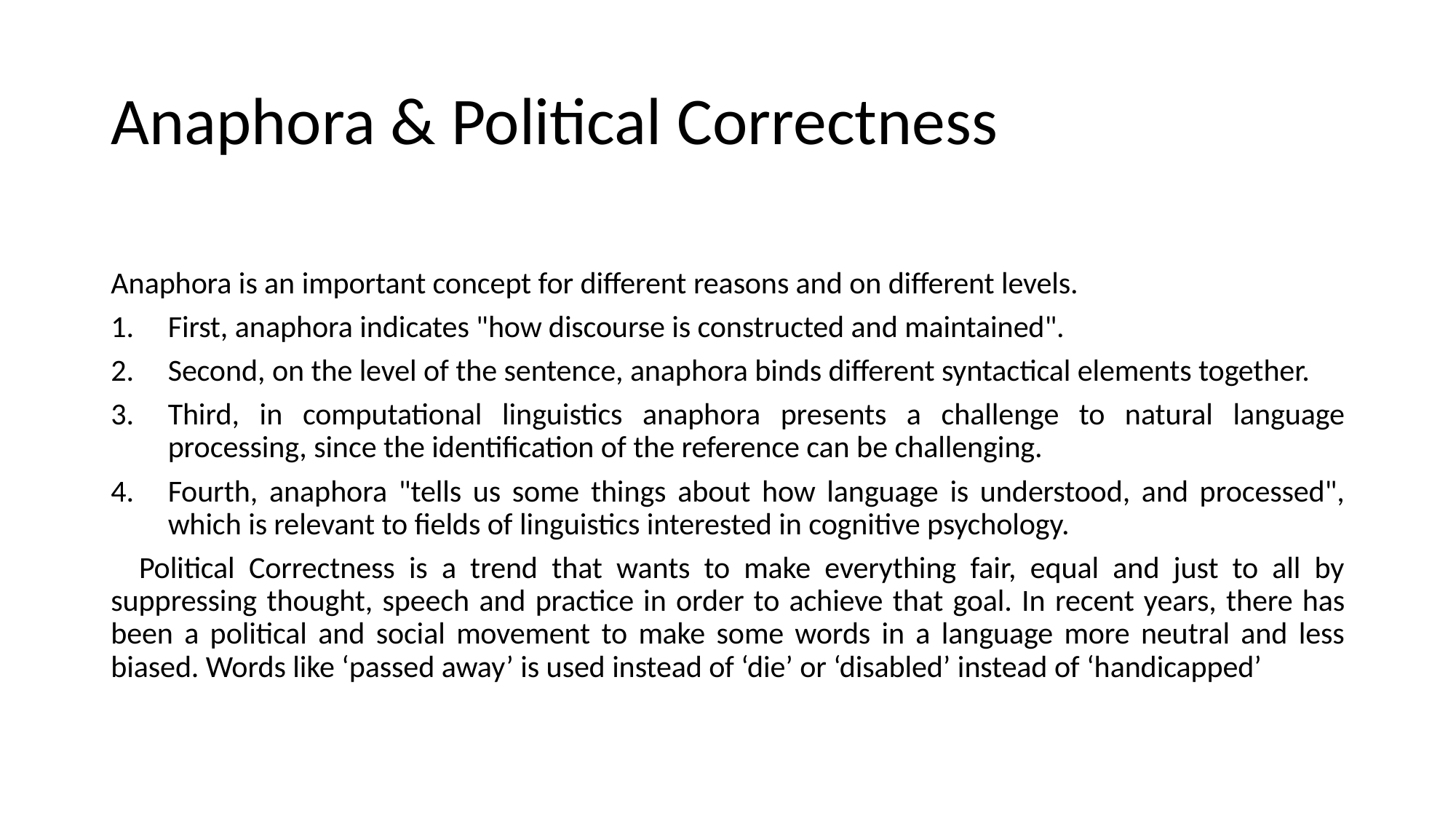

# Anaphora & Political Correctness

Anaphora is an important concept for different reasons and on different levels.
First, anaphora indicates "how discourse is constructed and maintained".
Second, on the level of the sentence, anaphora binds different syntactical elements together.
Third, in computational linguistics anaphora presents a challenge to natural language processing, since the identification of the reference can be challenging.
Fourth, anaphora "tells us some things about how language is understood, and processed", which is relevant to fields of linguistics interested in cognitive psychology.
  Political Correctness is a trend that wants to make everything fair, equal and just to all by suppressing thought, speech and practice in order to achieve that goal. In recent years, there has been a political and social movement to make some words in a language more neutral and less biased. Words like ‘passed away’ is used instead of ‘die’ or ‘disabled’ instead of ‘handicapped’